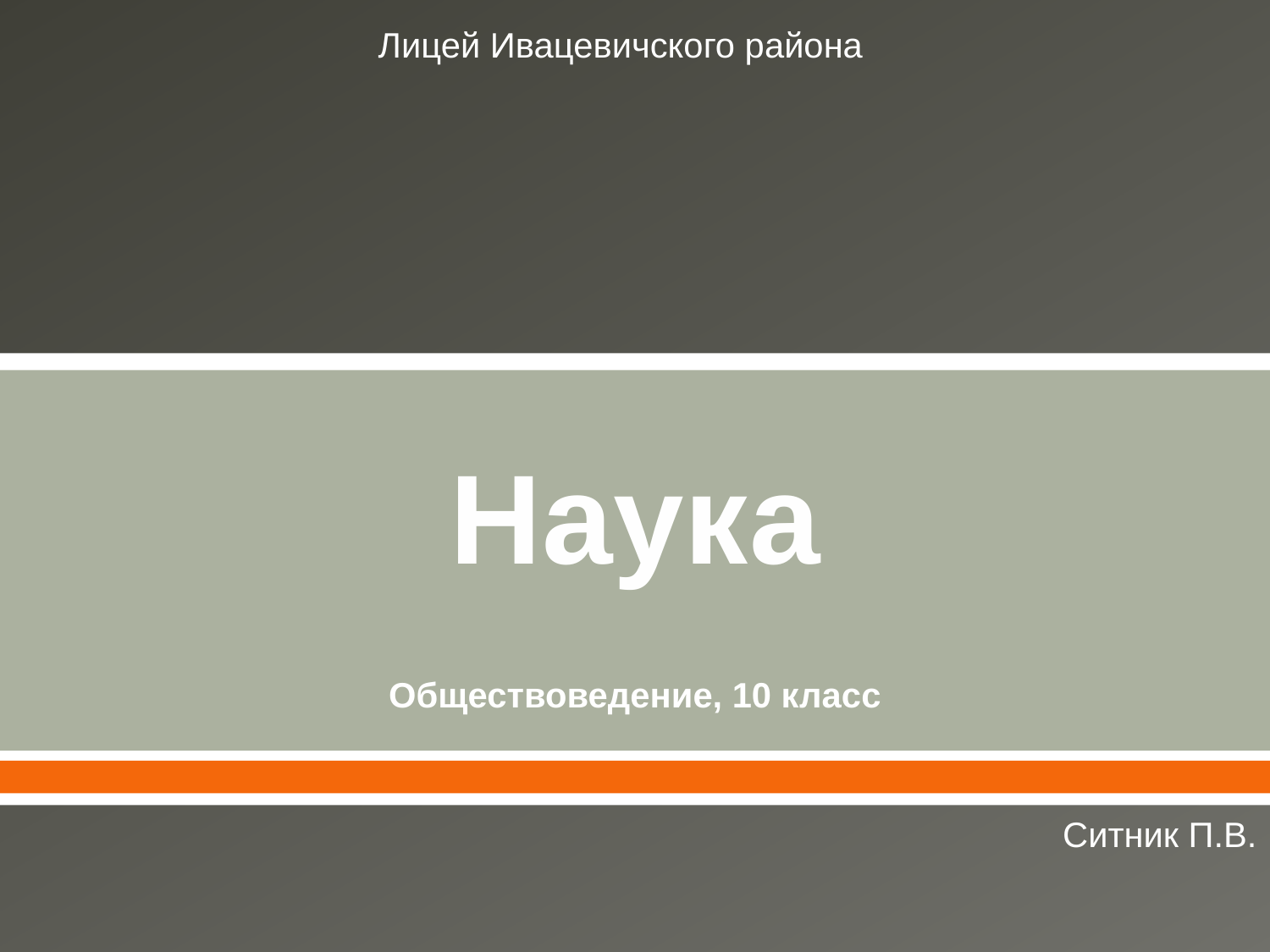

Лицей Ивацевичского района
# Наука
Обществоведение, 10 класс
Ситник П.В.